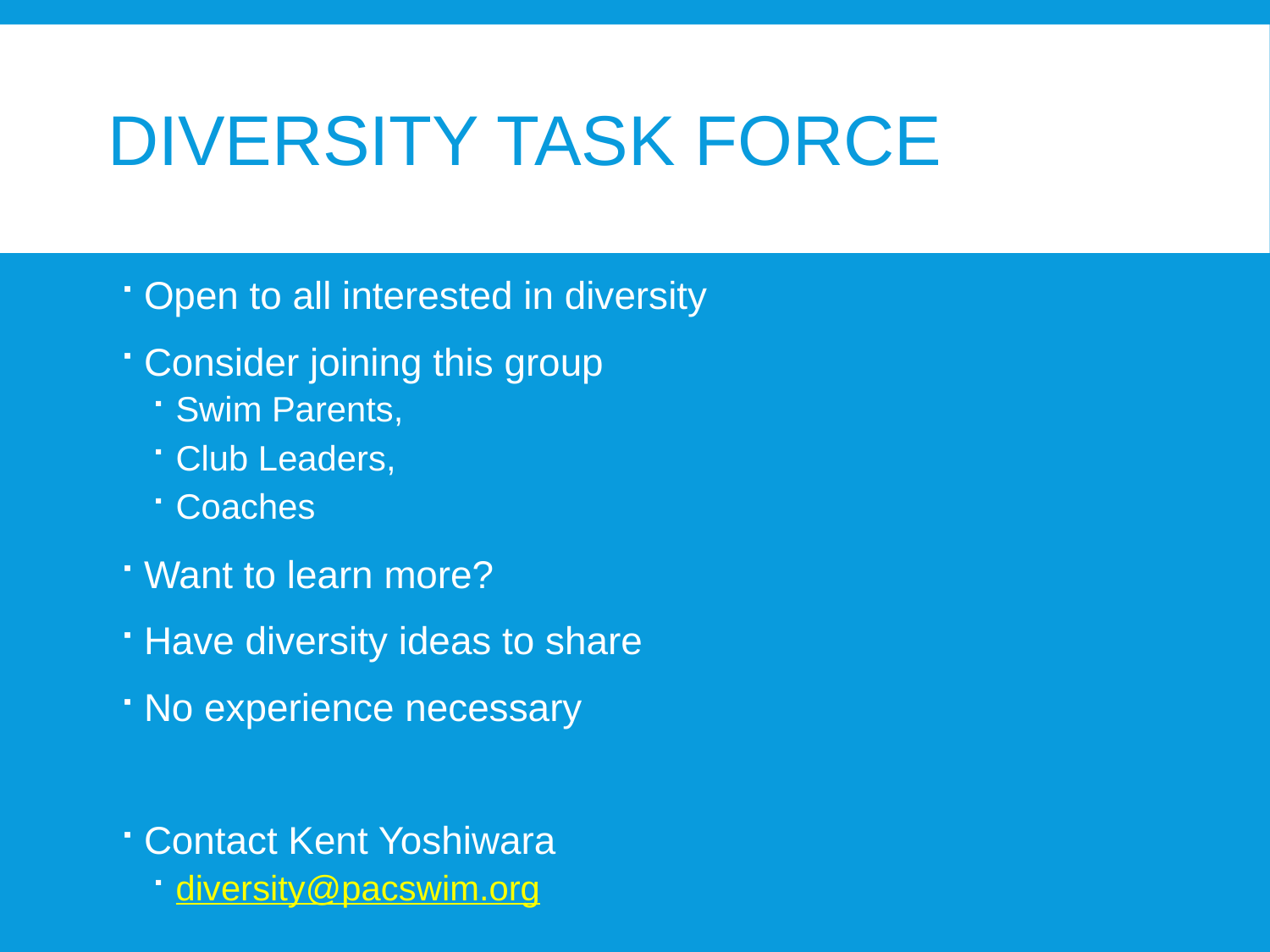

# Diversity Task Force
Open to all interested in diversity
Consider joining this group
Swim Parents,
Club Leaders,
Coaches
Want to learn more?
Have diversity ideas to share
No experience necessary

Contact Kent Yoshiwara
diversity@pacswim.org